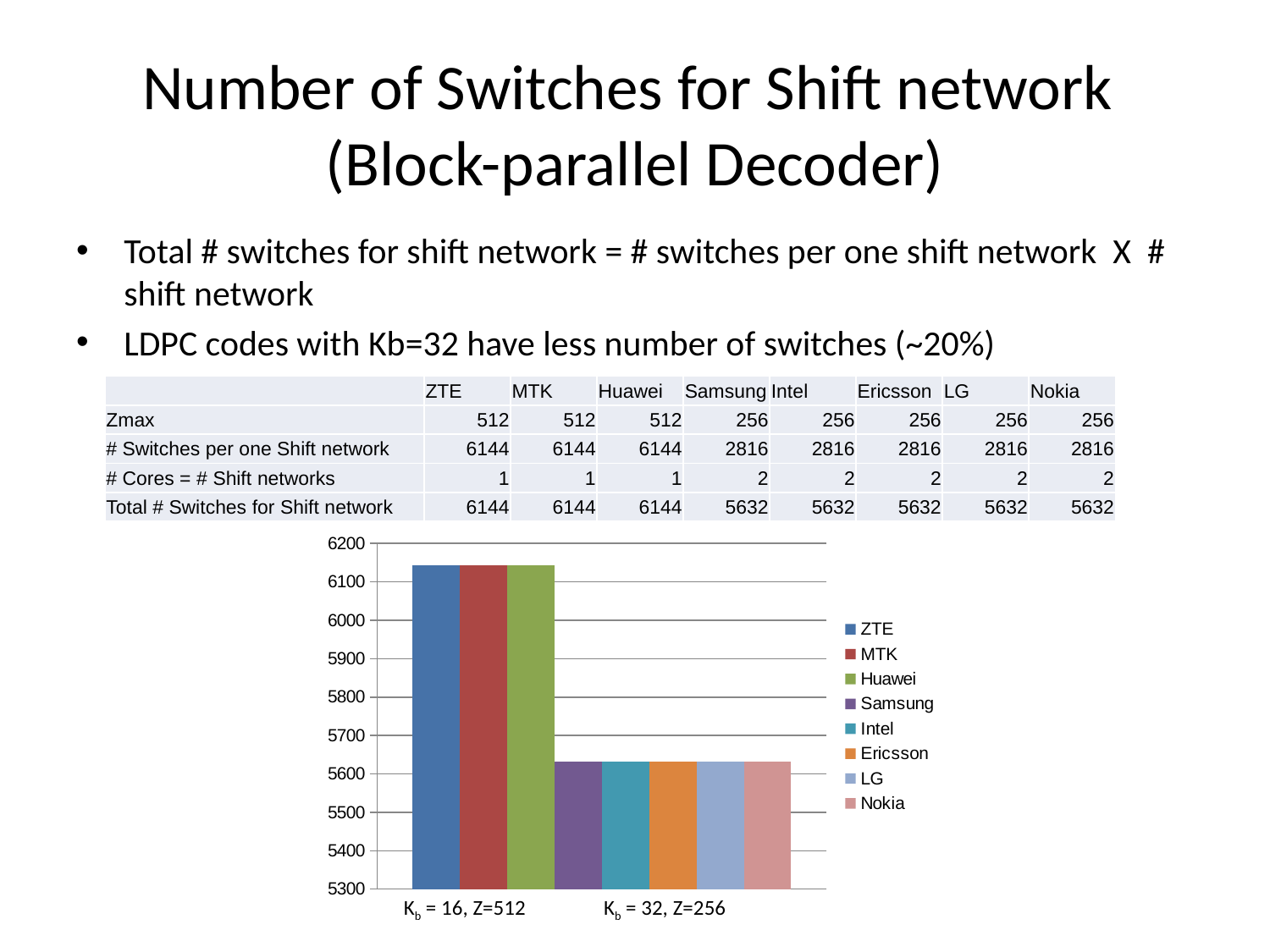

# Number of Switches for Shift network (Block-parallel Decoder)
Total # switches for shift network = # switches per one shift network  X  # shift network
LDPC codes with Kb=32 have less number of switches (~20%)
|  | ZTE | MTK | Huawei | Samsung | Intel | Ericsson | LG | Nokia |
| --- | --- | --- | --- | --- | --- | --- | --- | --- |
| Zmax | 512 | 512 | 512 | 256 | 256 | 256 | 256 | 256 |
| # Switches per one Shift network | 6144 | 6144 | 6144 | 2816 | 2816 | 2816 | 2816 | 2816 |
| # Cores = # Shift networks | 1 | 1 | 1 | 2 | 2 | 2 | 2 | 2 |
| Total # Switches for Shift network | 6144 | 6144 | 6144 | 5632 | 5632 | 5632 | 5632 | 5632 |

### Chart

| Category | ZTE | MTK | Huawei | Samsung | Intel | Ericsson | LG | Nokia |
|---|---|---|---|---|---|---|---|---|
Kb = 16, Z=512
Kb = 32, Z=256